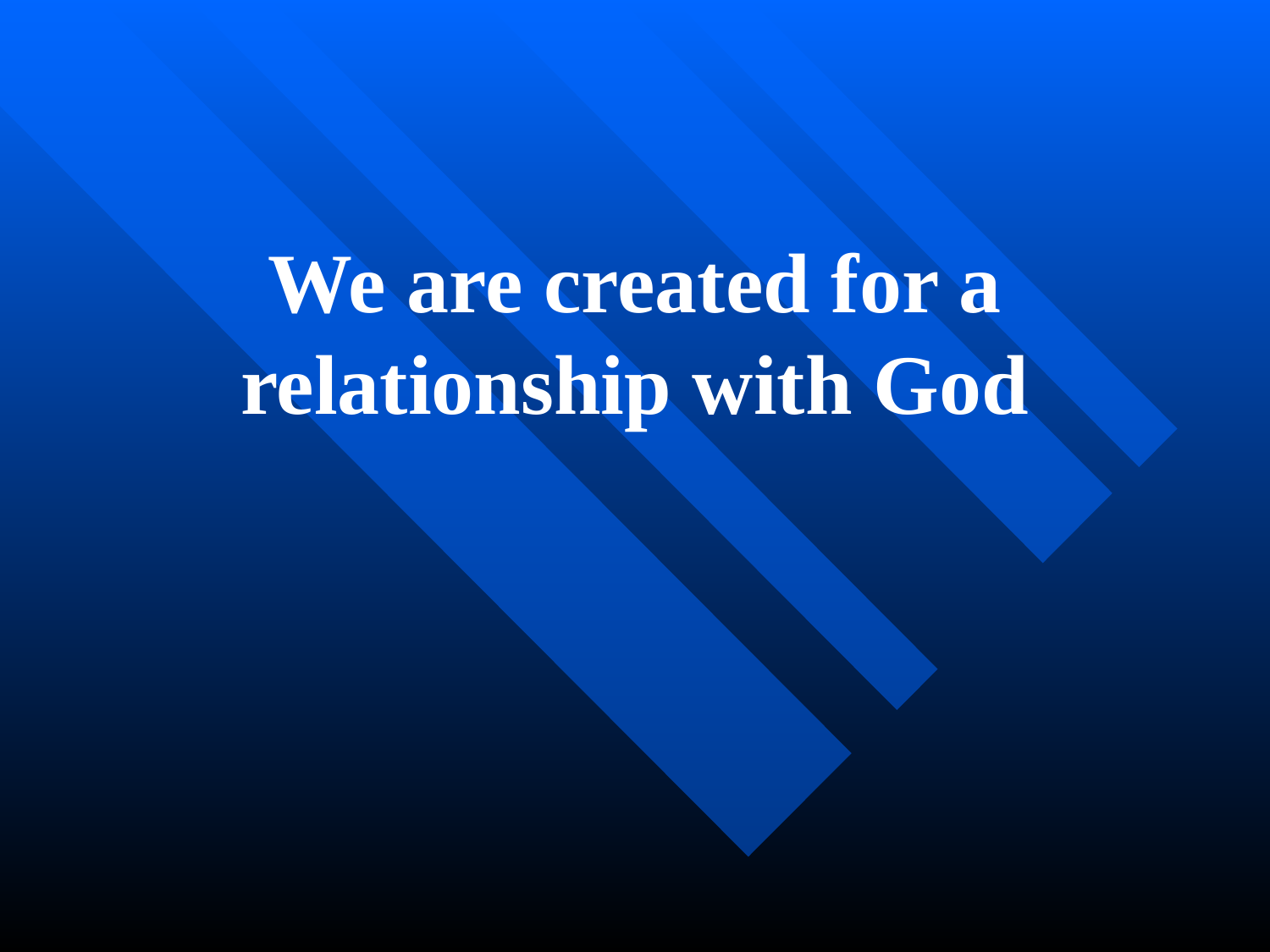

We are created for a
relationship with God